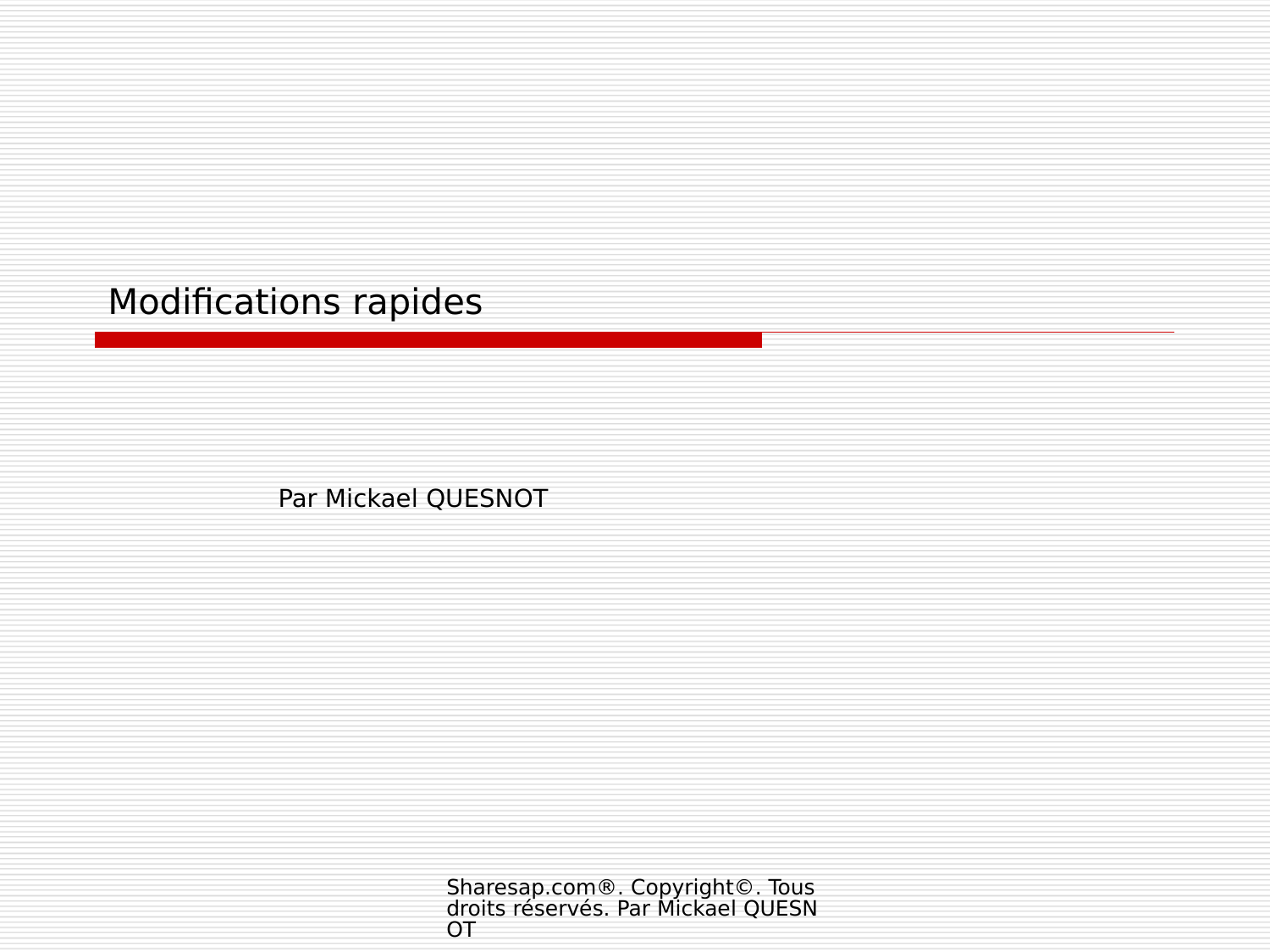

# Modifications rapides
Par Mickael QUESNOT

Sharesap.com®. Copyright©. Tous droits réservés. Par Mickael QUESNOT